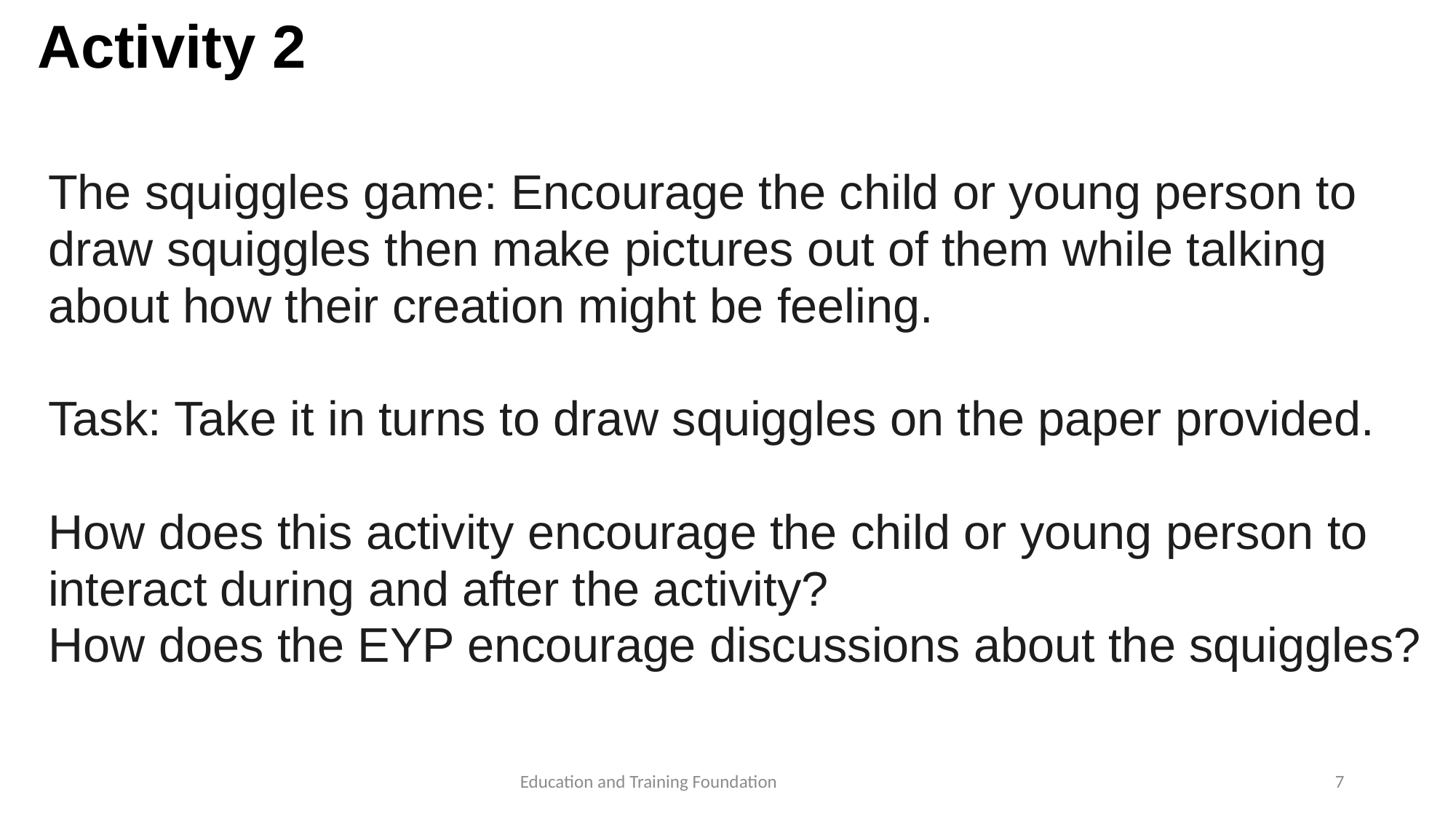

# Activity 2
The squiggles game: Encourage the child or young person to draw squiggles then make pictures out of them while talking about how their creation might be feeling.

Task: Take it in turns to draw squiggles on the paper provided.

How does this activity encourage the child or young person to interact during and after the activity?
How does the EYP encourage discussions about the squiggles?

7
Education and Training Foundation